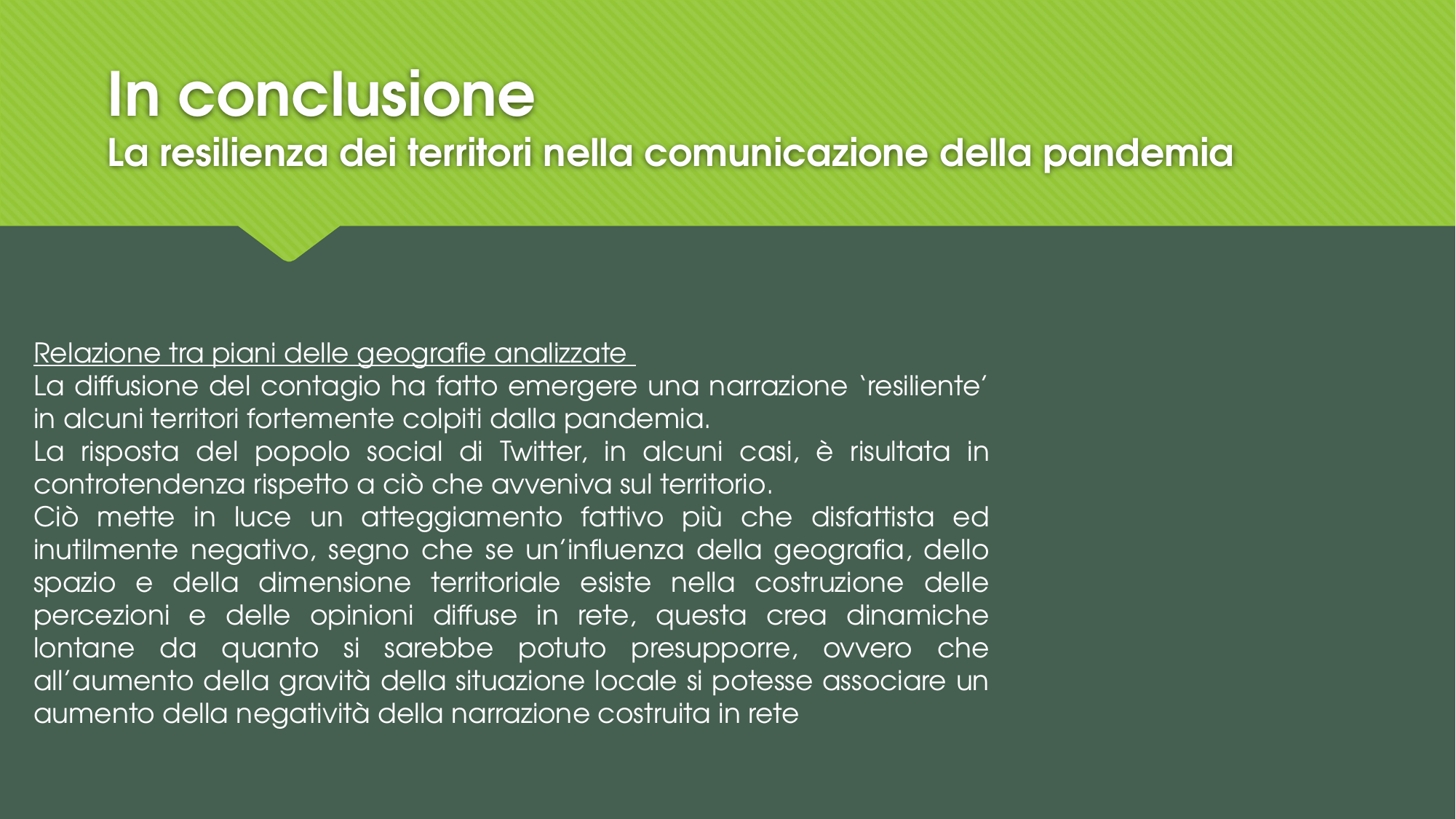

# In conclusione La resilienza dei territori nella comunicazione della pandemia
Relazione tra piani delle geografie analizzate
La diffusione del contagio ha fatto emergere una narrazione ‘resiliente’ in alcuni territori fortemente colpiti dalla pandemia.
La risposta del popolo social di Twitter, in alcuni casi, è risultata in controtendenza rispetto a ciò che avveniva sul territorio.
Ciò mette in luce un atteggiamento fattivo più che disfattista ed inutilmente negativo, segno che se un’influenza della geografia, dello spazio e della dimensione territoriale esiste nella costruzione delle percezioni e delle opinioni diffuse in rete, questa crea dinamiche lontane da quanto si sarebbe potuto presupporre, ovvero che all’aumento della gravità della situazione locale si potesse associare un aumento della negatività della narrazione costruita in rete